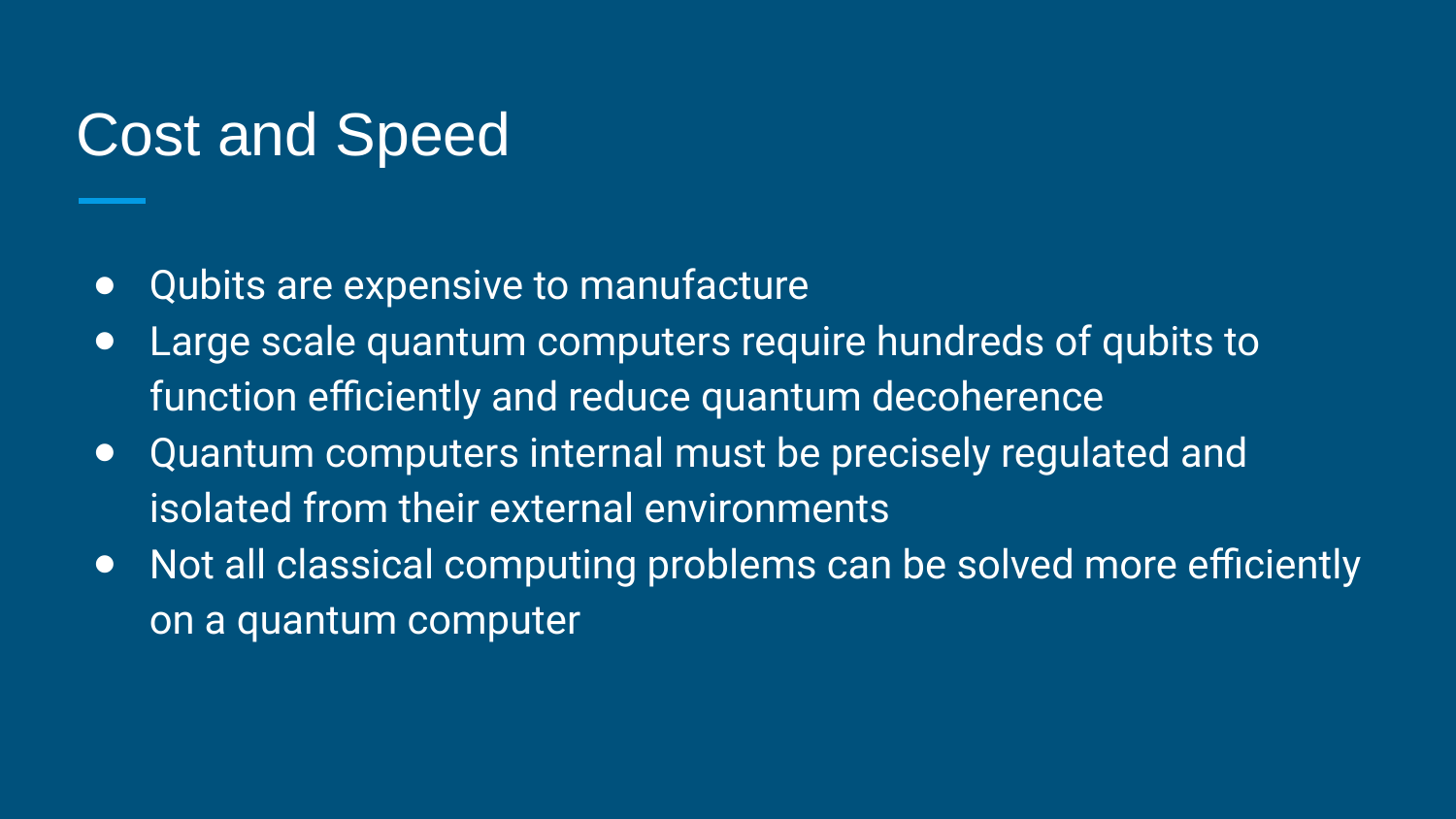

# Cost and Speed
Qubits are expensive to manufacture
Large scale quantum computers require hundreds of qubits to function efficiently and reduce quantum decoherence
Quantum computers internal must be precisely regulated and isolated from their external environments
Not all classical computing problems can be solved more efficiently on a quantum computer